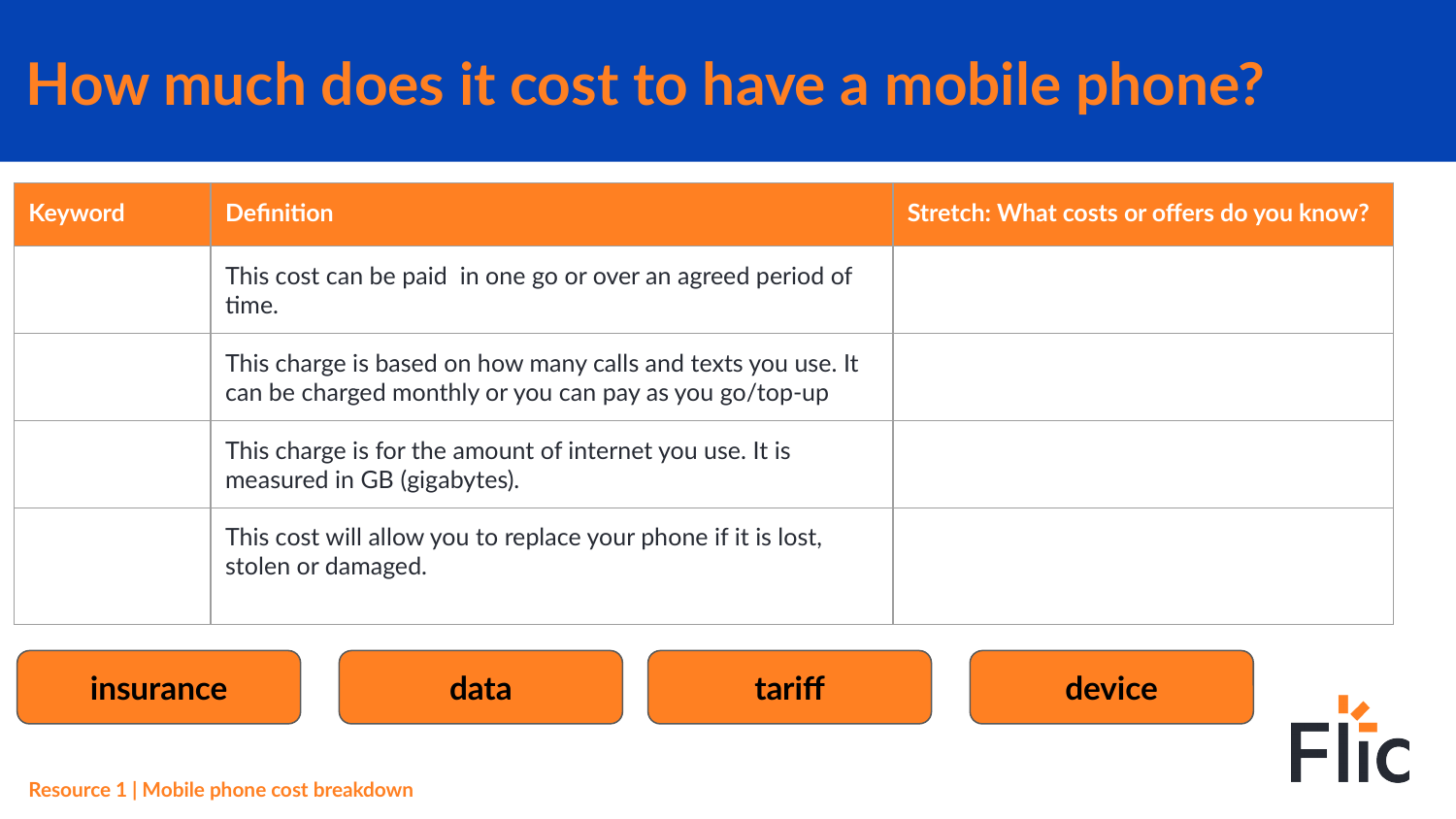

# How much does it cost to have a mobile phone?
| Keyword | Definition | Stretch: What costs or offers do you know? |
| --- | --- | --- |
|  | This cost can be paid in one go or over an agreed period of time. |  |
|  | This charge is based on how many calls and texts you use. It can be charged monthly or you can pay as you go/top-up |  |
|  | This charge is for the amount of internet you use. It is measured in GB (gigabytes). |  |
|  | This cost will allow you to replace your phone if it is lost, stolen or damaged. |  |

insurance
data
tariff
device
Resource 1 | Mobile phone cost breakdown